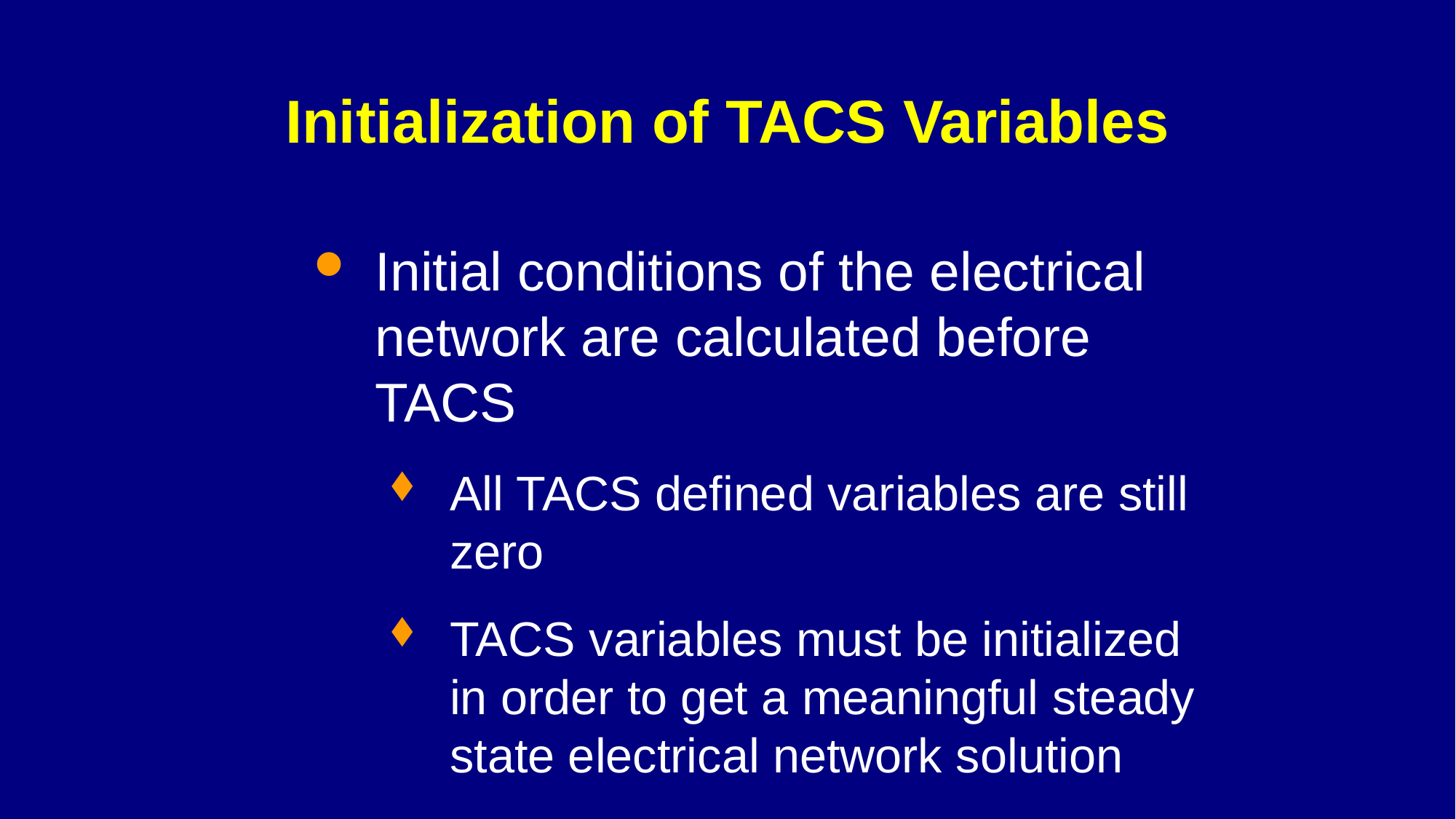

# Initialization of TACS Variables
Initial conditions of the electrical network are calculated before TACS
All TACS defined variables are still zero
TACS variables must be initialized in order to get a meaningful steady state electrical network solution